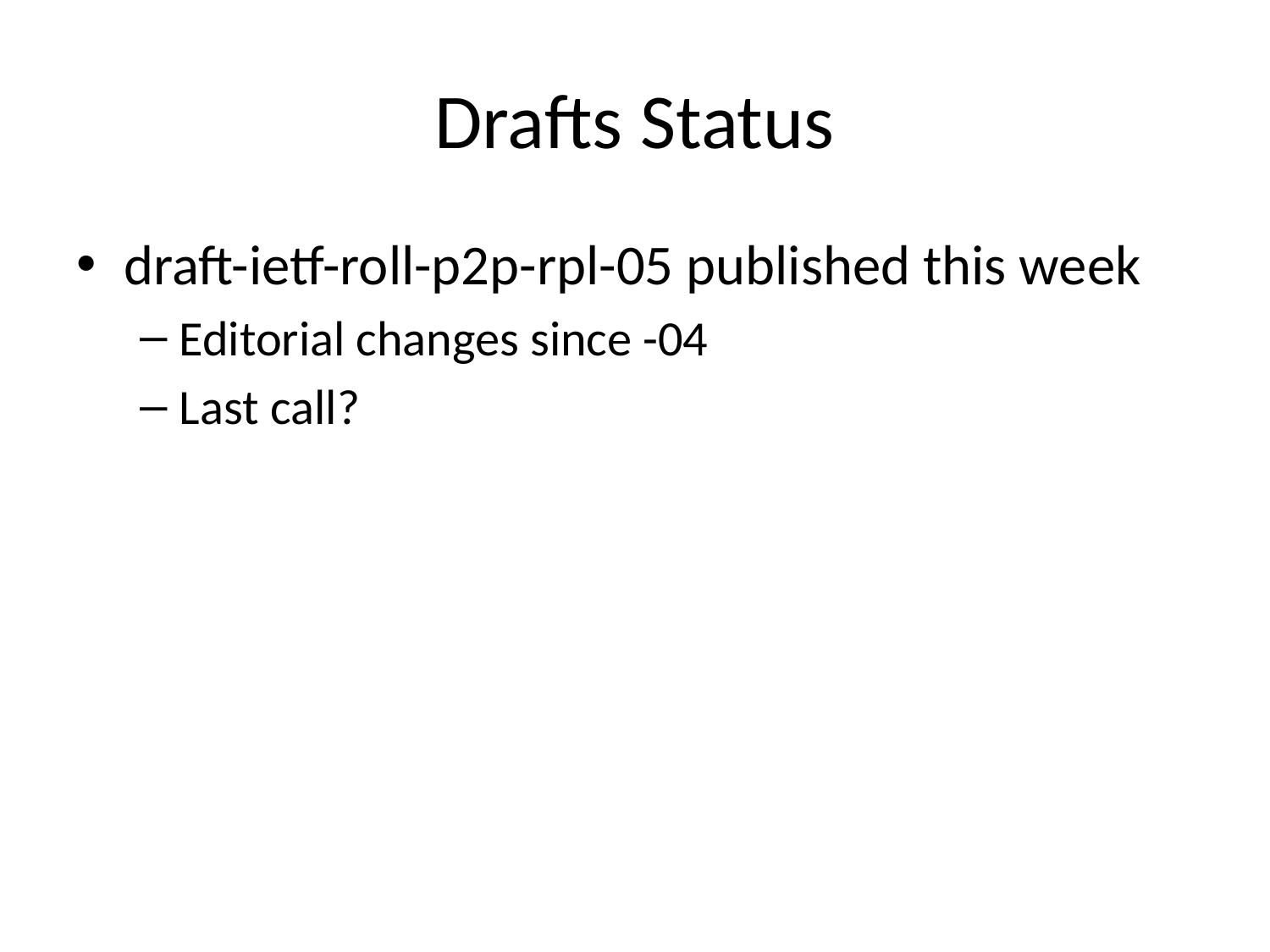

# Drafts Status
draft-ietf-roll-p2p-rpl-05 published this week
Editorial changes since -04
Last call?